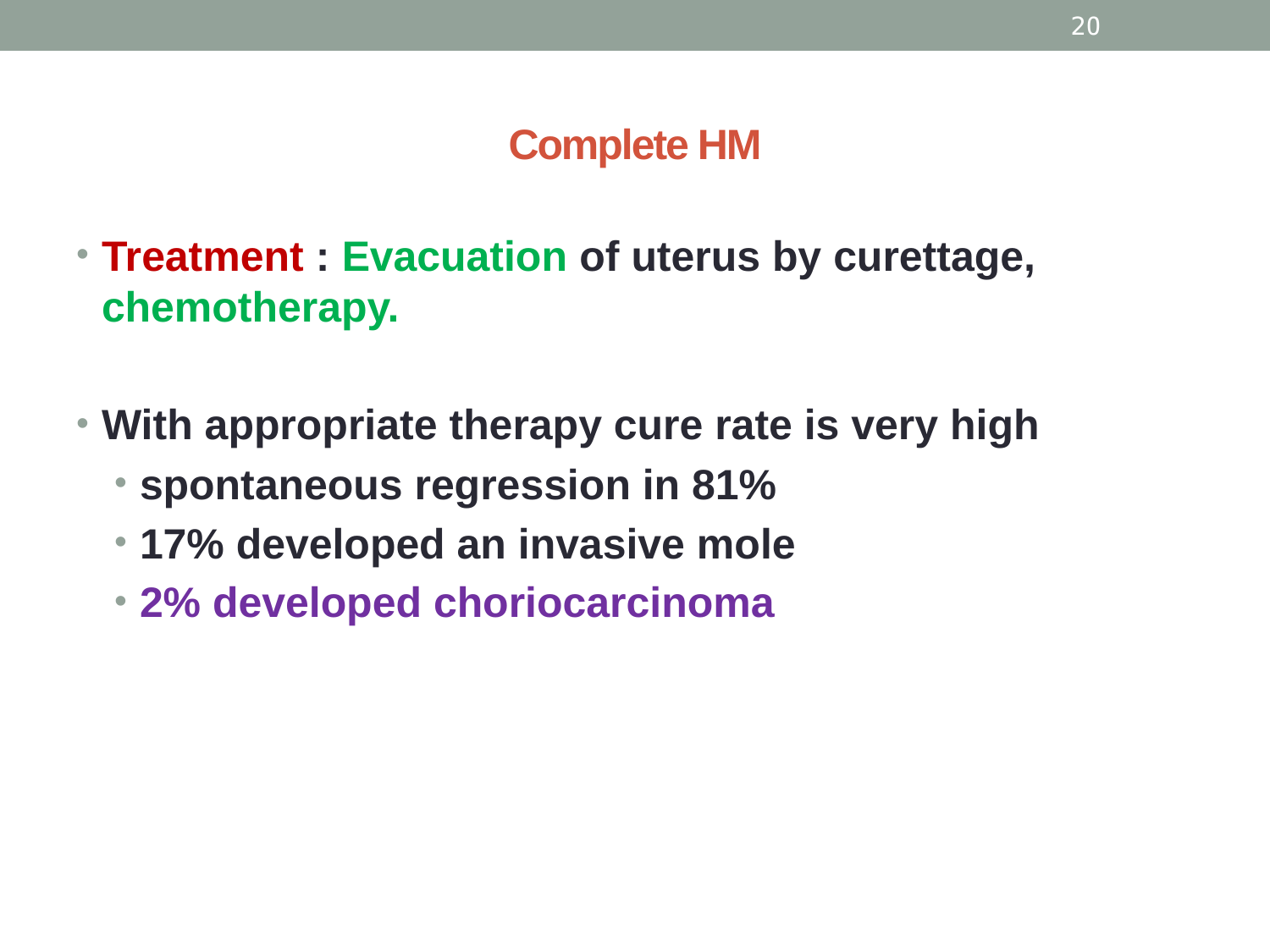

20
# Complete HM
Treatment : Evacuation of uterus by curettage, chemotherapy.

With appropriate therapy cure rate is very high
spontaneous regression in 81%
17% developed an invasive mole
2% developed choriocarcinoma